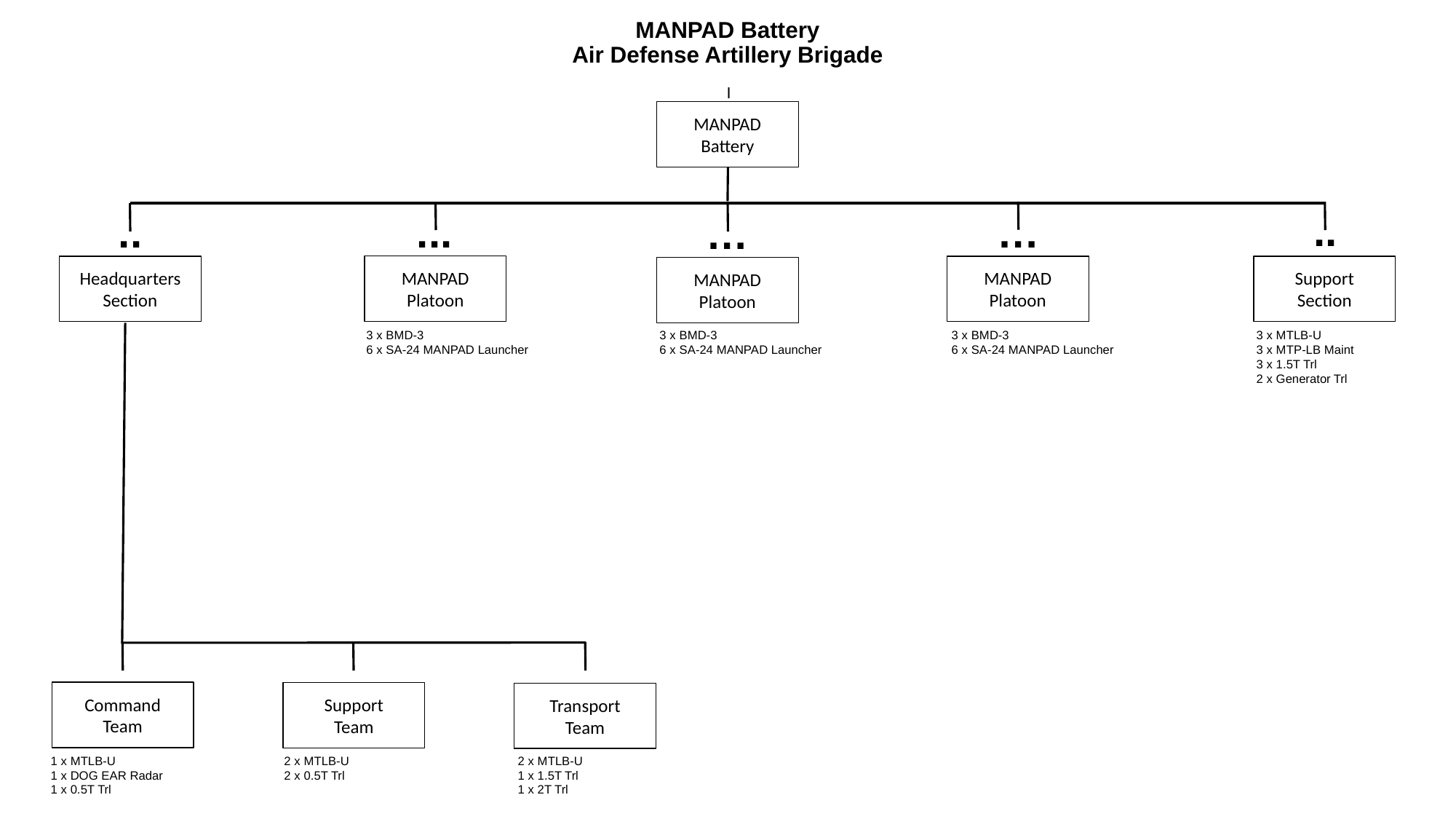

# MANPAD Battery Air Defense Artillery Brigade
I
MANPAD
Battery
..
..
...
…
…
MANPAD
Platoon
Headquarters
Section
MANPAD
Platoon
Support
Section
MANPAD
Platoon
3 x BMD-3
6 x SA-24 MANPAD Launcher
3 x BMD-3
6 x SA-24 MANPAD Launcher
3 x BMD-3
6 x SA-24 MANPAD Launcher
3 x MTLB-U
3 x MTP-LB Maint
3 x 1.5T Trl
2 x Generator Trl
Command
Team
Support
Team
Transport
Team
1 x MTLB-U
1 x DOG EAR Radar
1 x 0.5T Trl
2 x MTLB-U
2 x 0.5T Trl
2 x MTLB-U
1 x 1.5T Trl
1 x 2T Trl